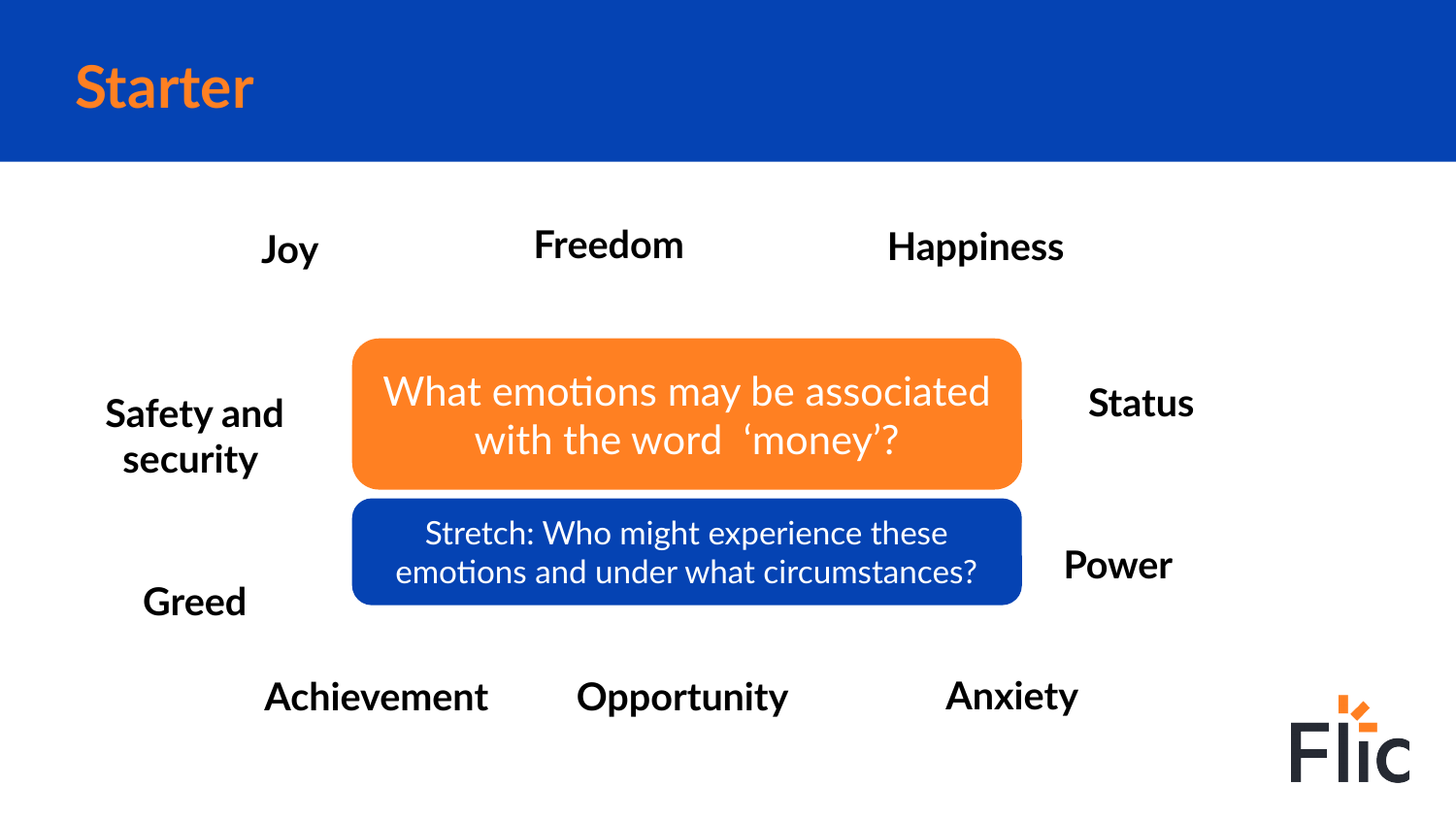

# Starter

Freedom

Happiness
Joy
What emotions may be associated with the word  ‘money’?
Status
Safety and security
Stretch: Who might experience these emotions and under what circumstances?
Power
Greed
Anxiety
Achievement
Opportunity